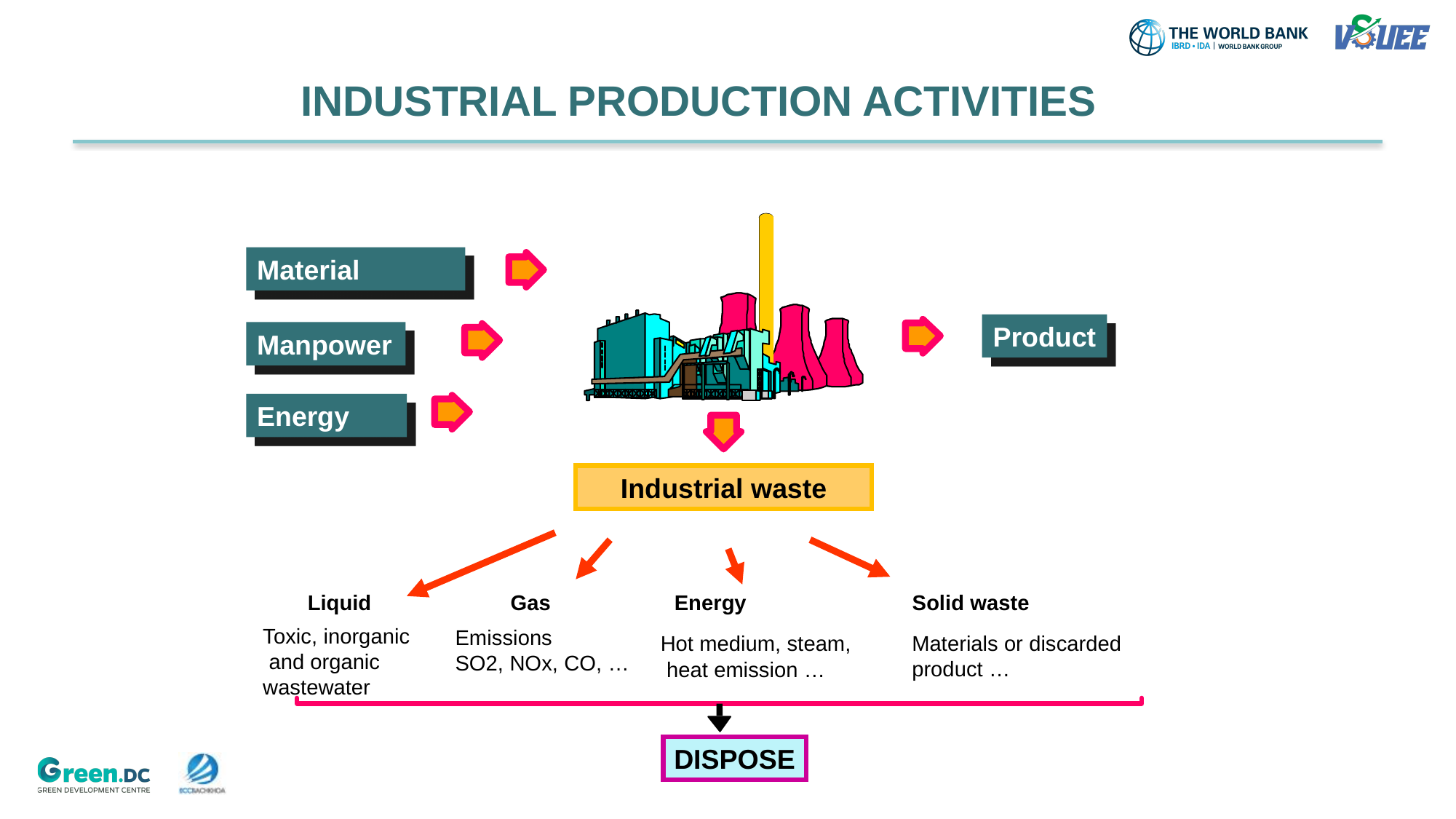

6
# INDUSTRIAL PRODUCTION ACTIVITIES

Material

Manpower

Energy

Product

Industrial waste

Energy
Hot medium, steam,
 heat emission …
Liquid
Toxic, inorganic
 and organic wastewater
Gas
Emissions
SO2, NOx, CO, …
Solid waste
Materials or discarded product …

DISPOSE